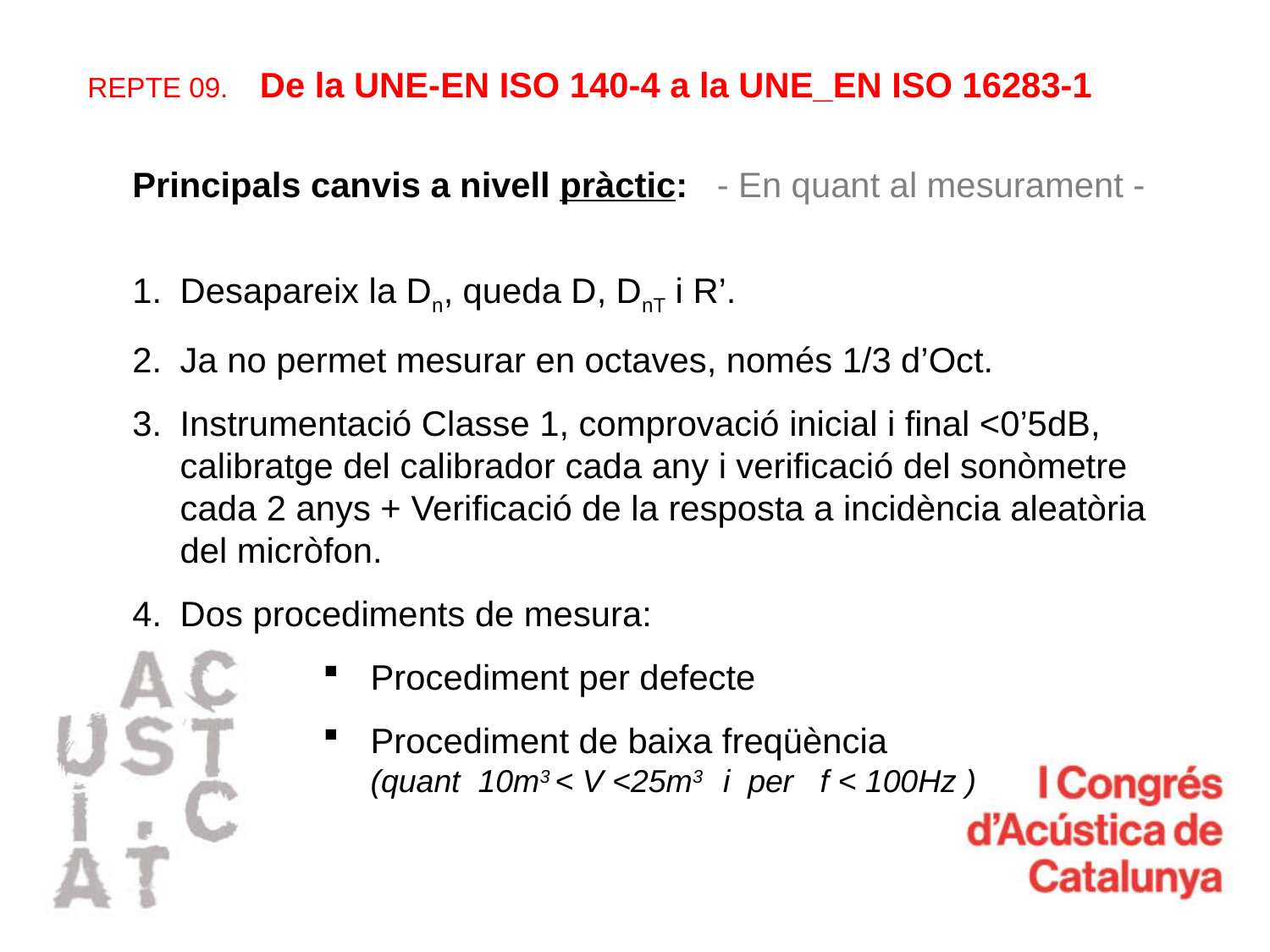

REPTE 09.    De la UNE-EN ISO 140-4 a la UNE_EN ISO 16283-1
Principals canvis a nivell pràctic:   - En quant al mesurament -

Desapareix la Dn, queda D, DnT i R’.
Ja no permet mesurar en octaves, només 1/3 d’Oct.
Instrumentació Classe 1, comprovació inicial i final <0’5dB, calibratge del calibrador cada any i verificació del sonòmetre cada 2 anys + Verificació de la resposta a incidència aleatòria del micròfon.
Dos procediments de mesura:
Procediment per defecte
Procediment de baixa freqüència                             (quant  10m3 < V <25m3    i  per   f < 100Hz )